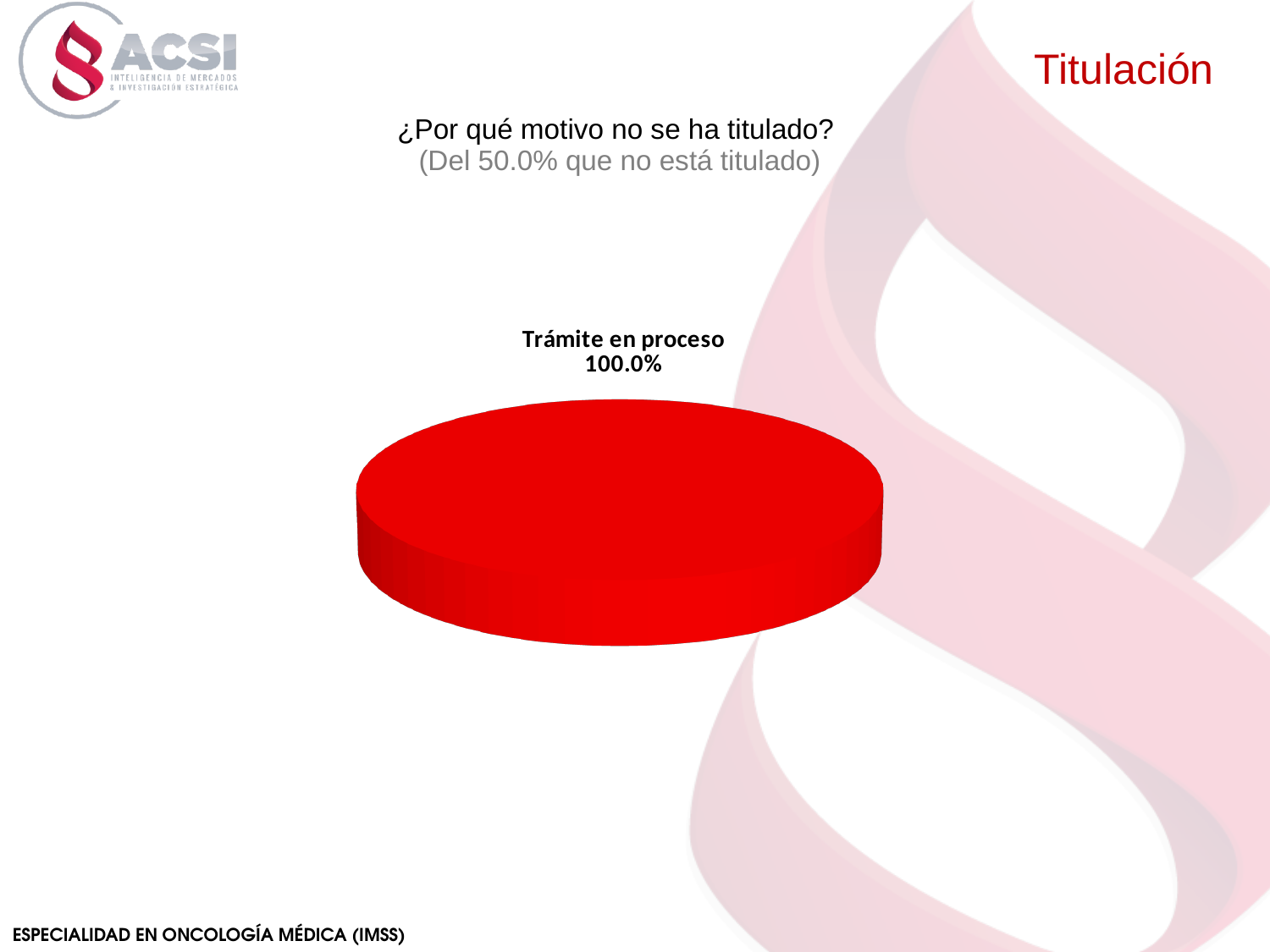

Titulación
¿Por qué motivo no se ha titulado?
(Del 50.0% que no está titulado)

[unsupported chart]